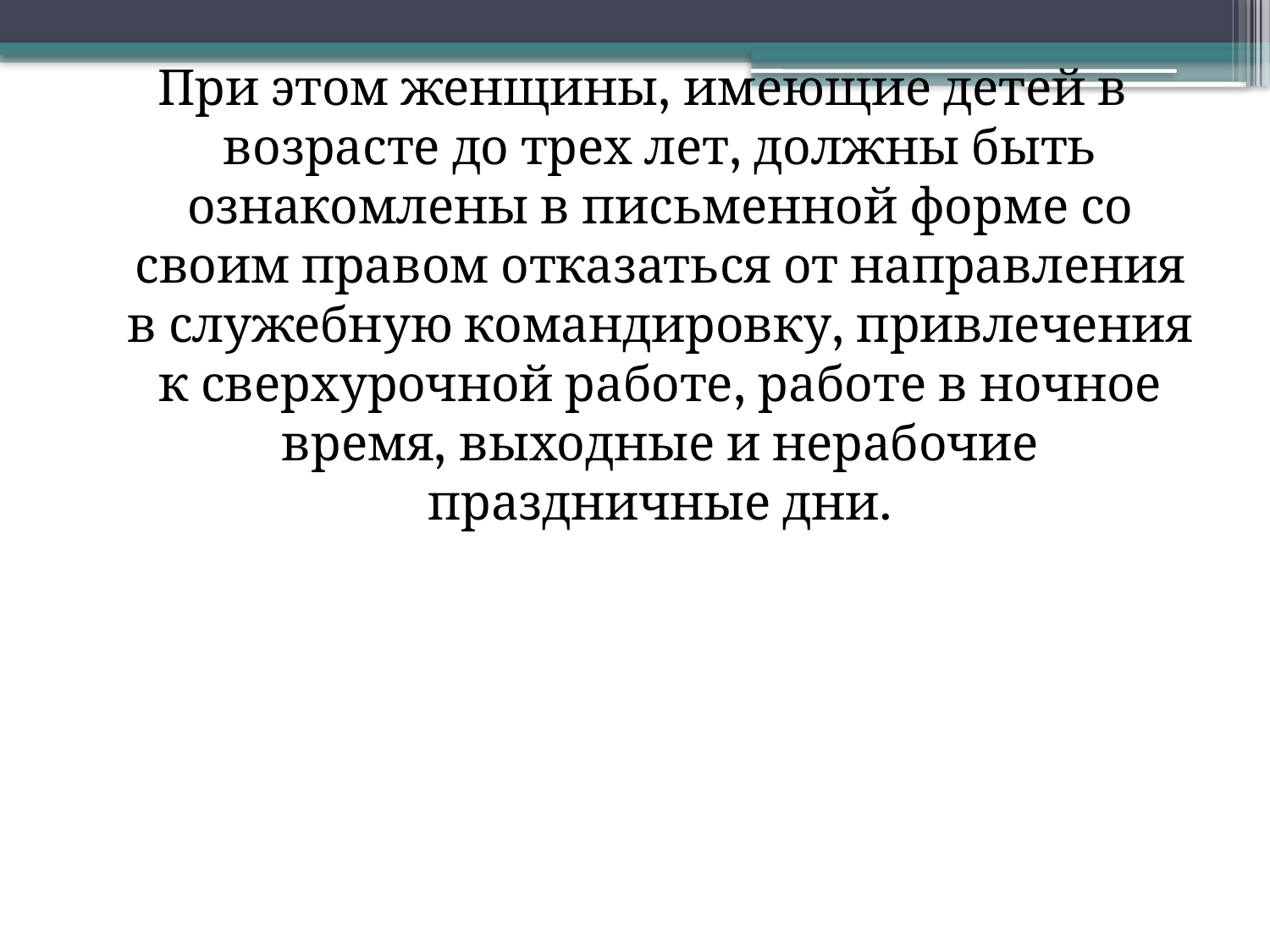

При этом женщины, имеющие детей в возрасте до трех лет, должны быть ознакомлены в письменной форме со своим правом отказаться от направления в служебную командировку, привлечения к сверхурочной работе, работе в ночное время, выходные и нерабочие праздничные дни.